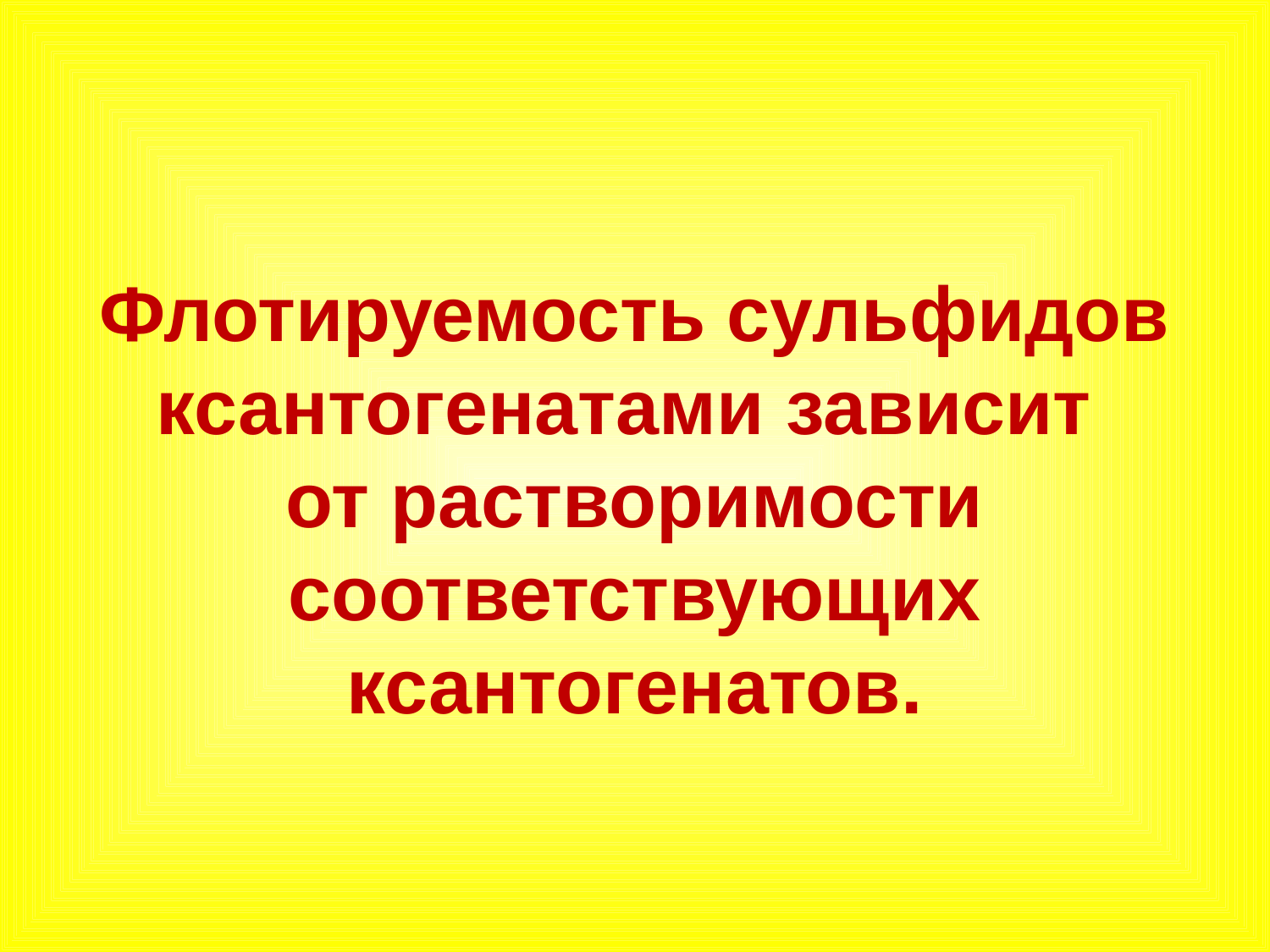

Флотируемость сульфидов ксантогенатами зависит
от растворимости соответствующих ксантогенатов.